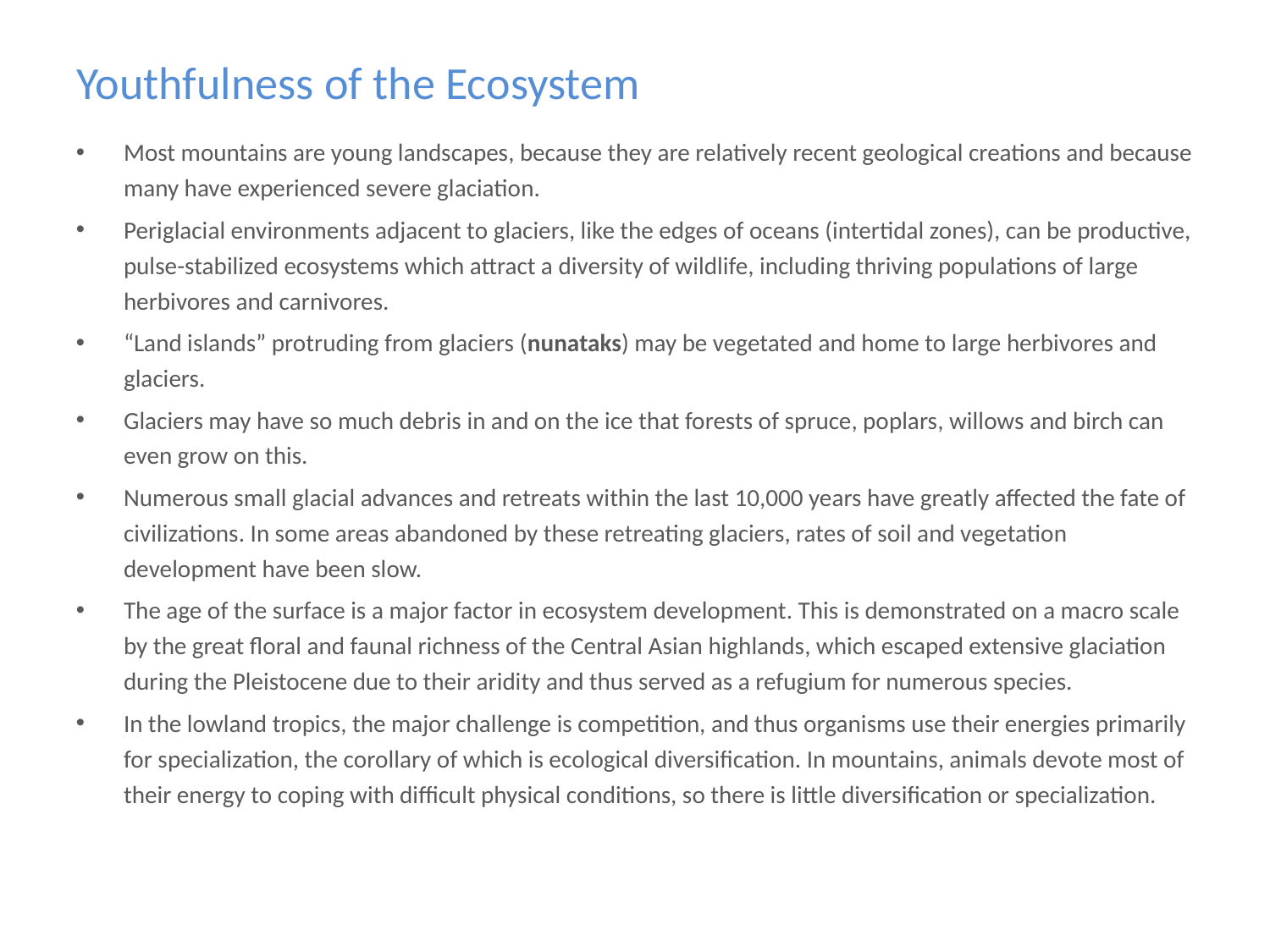

# Youthfulness of the Ecosystem
Most mountains are young landscapes, because they are relatively recent geological creations and because many have experienced severe glaciation.
Periglacial environments adjacent to glaciers, like the edges of oceans (intertidal zones), can be productive, pulse-stabilized ecosystems which attract a diversity of wildlife, including thriving populations of large herbivores and carnivores.
“Land islands” protruding from glaciers (nunataks) may be vegetated and home to large herbivores and glaciers.
Glaciers may have so much debris in and on the ice that forests of spruce, poplars, willows and birch can even grow on this.
Numerous small glacial advances and retreats within the last 10,000 years have greatly affected the fate of civilizations. In some areas abandoned by these retreating glaciers, rates of soil and vegetation development have been slow.
The age of the surface is a major factor in ecosystem development. This is demonstrated on a macro scale by the great floral and faunal richness of the Central Asian highlands, which escaped extensive glaciation during the Pleistocene due to their aridity and thus served as a refugium for numerous species.
In the lowland tropics, the major challenge is competition, and thus organisms use their energies primarily for specialization, the corollary of which is ecological diversification. In mountains, animals devote most of their energy to coping with difficult physical conditions, so there is little diversification or specialization.